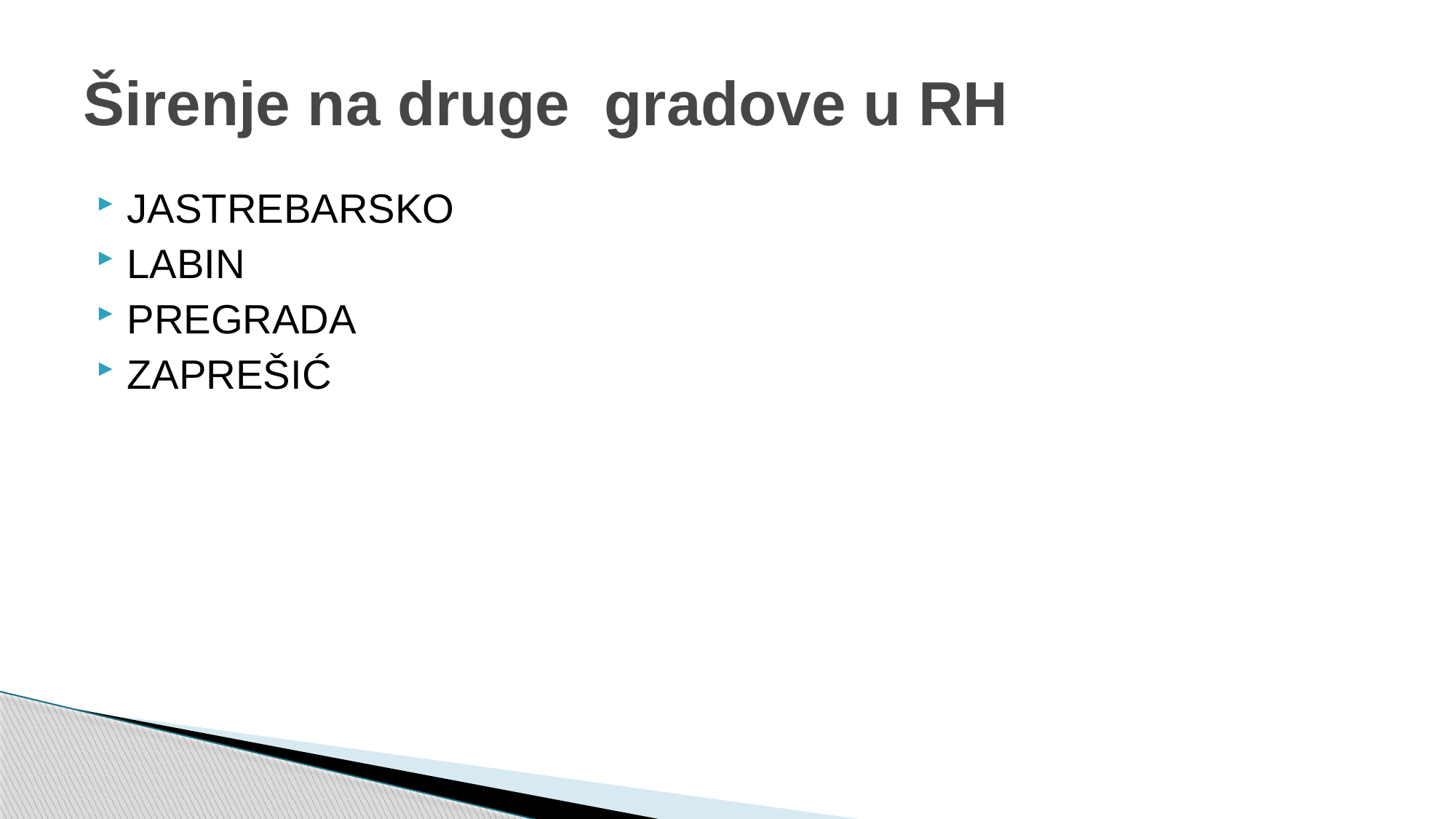

# Širenje na druge  gradove u RH
JASTREBARSKO
LABIN
PREGRADA
ZAPREŠIĆ